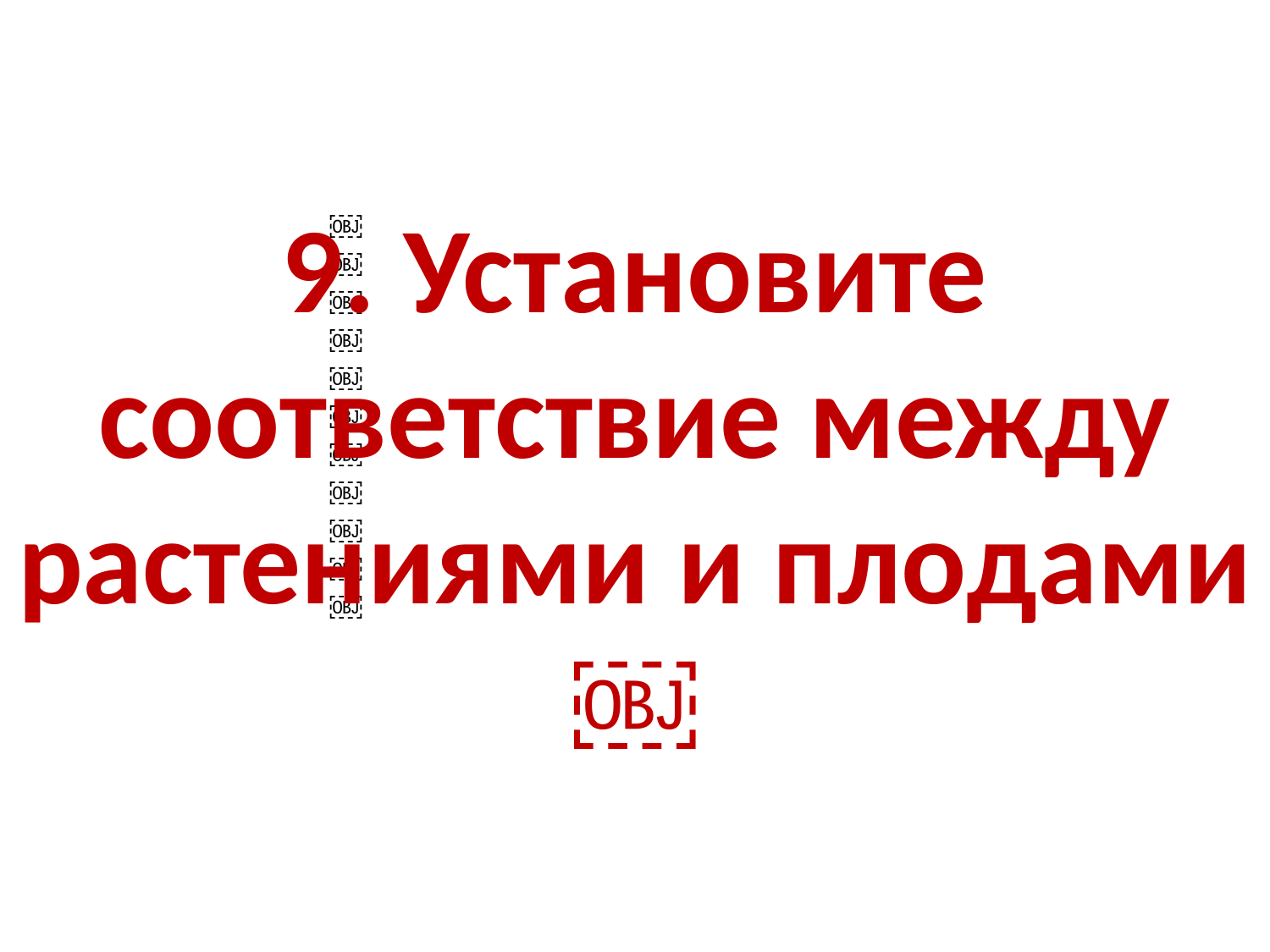

# 9. Установите соответствие между растениями и плодами ￼
￼
￼
￼
￼
￼
￼
￼
￼
￼
￼
￼